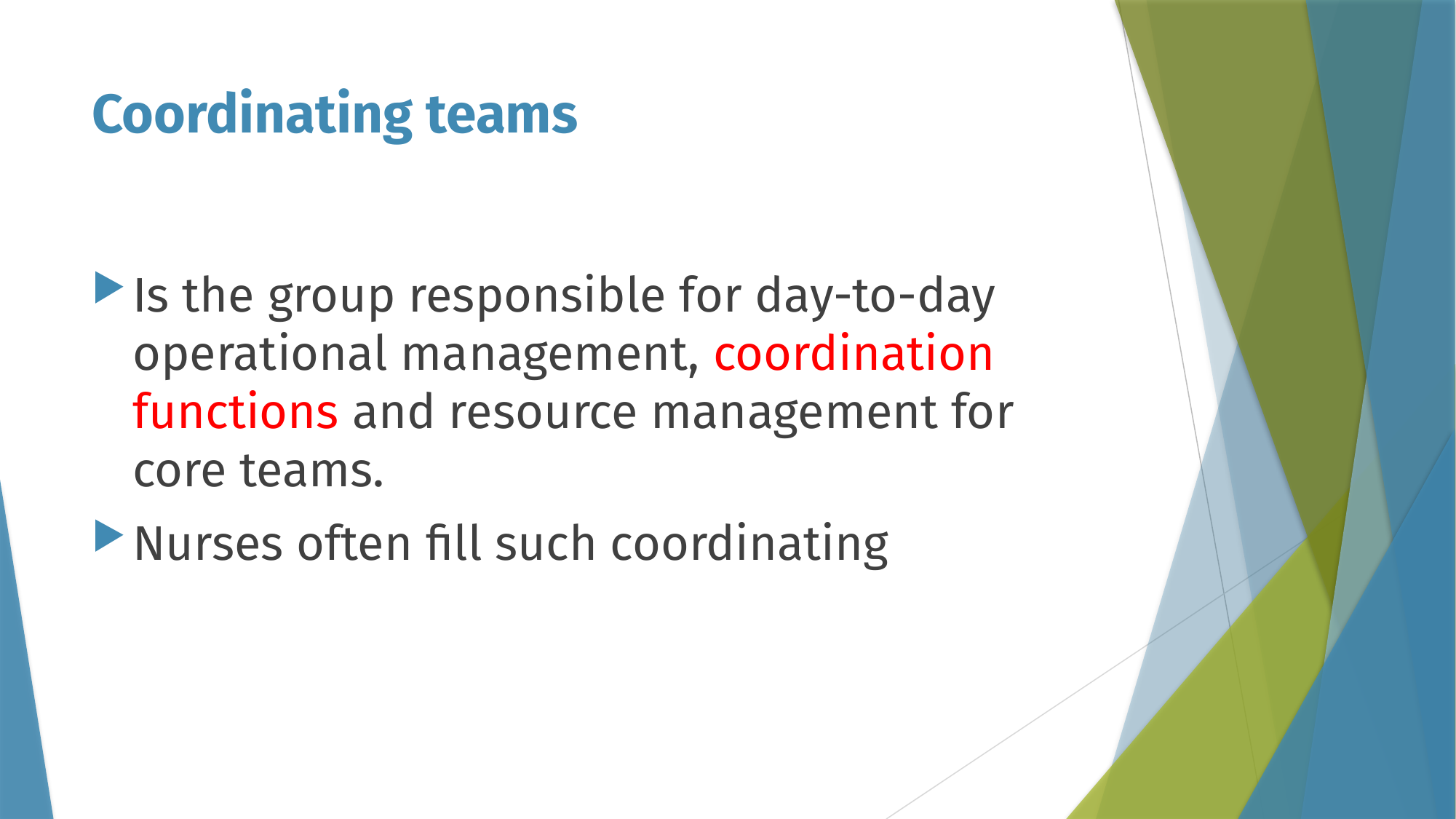

# Coordinating teams
Is the group responsible for day-to-day operational management, coordination functions and resource management for core teams.
Nurses often fill such coordinating